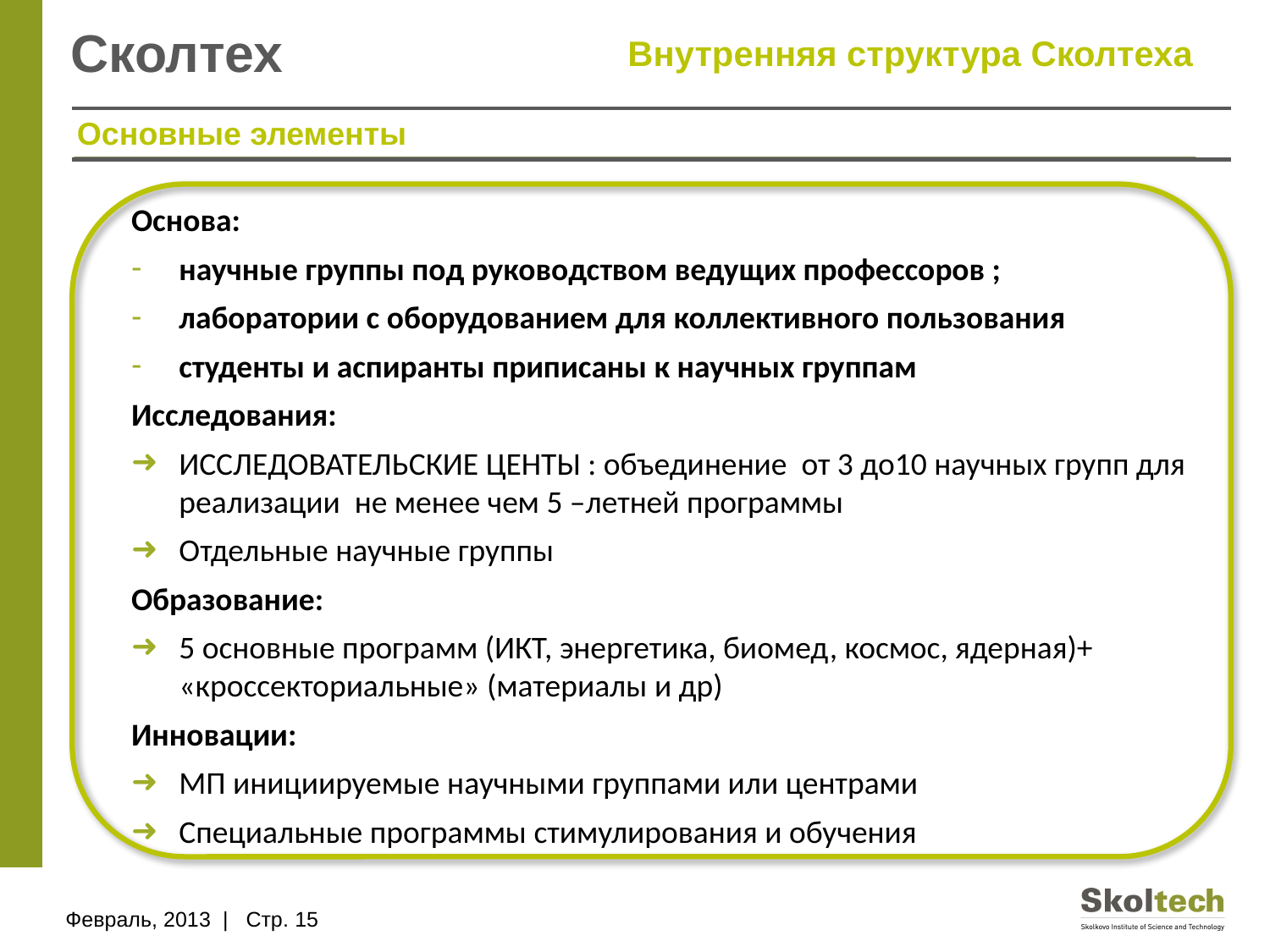

Внутренняя структура Сколтеха
# Сколтех
Основные элементы

Основа:
научные группы под руководством ведущих профессоров ;
лаборатории с оборудованием для коллективного пользования
студенты и аспиранты приписаны к научных группам
Исследования:
ИССЛЕДОВАТЕЛЬСКИЕ ЦЕНТЫ : объединение  от 3 до10 научных групп для реализации  не менее чем 5 –летней программы
Отдельные научные группы
Образование:
5 основные программ (ИКТ, энергетика, биомед, космос, ядерная)+ «кроссекториальные» (материалы и др)
Инновации:
МП инициируемые научными группами или центрами
Специальные программы стимулирования и обучения

Февраль, 2013  |   Стр. 15